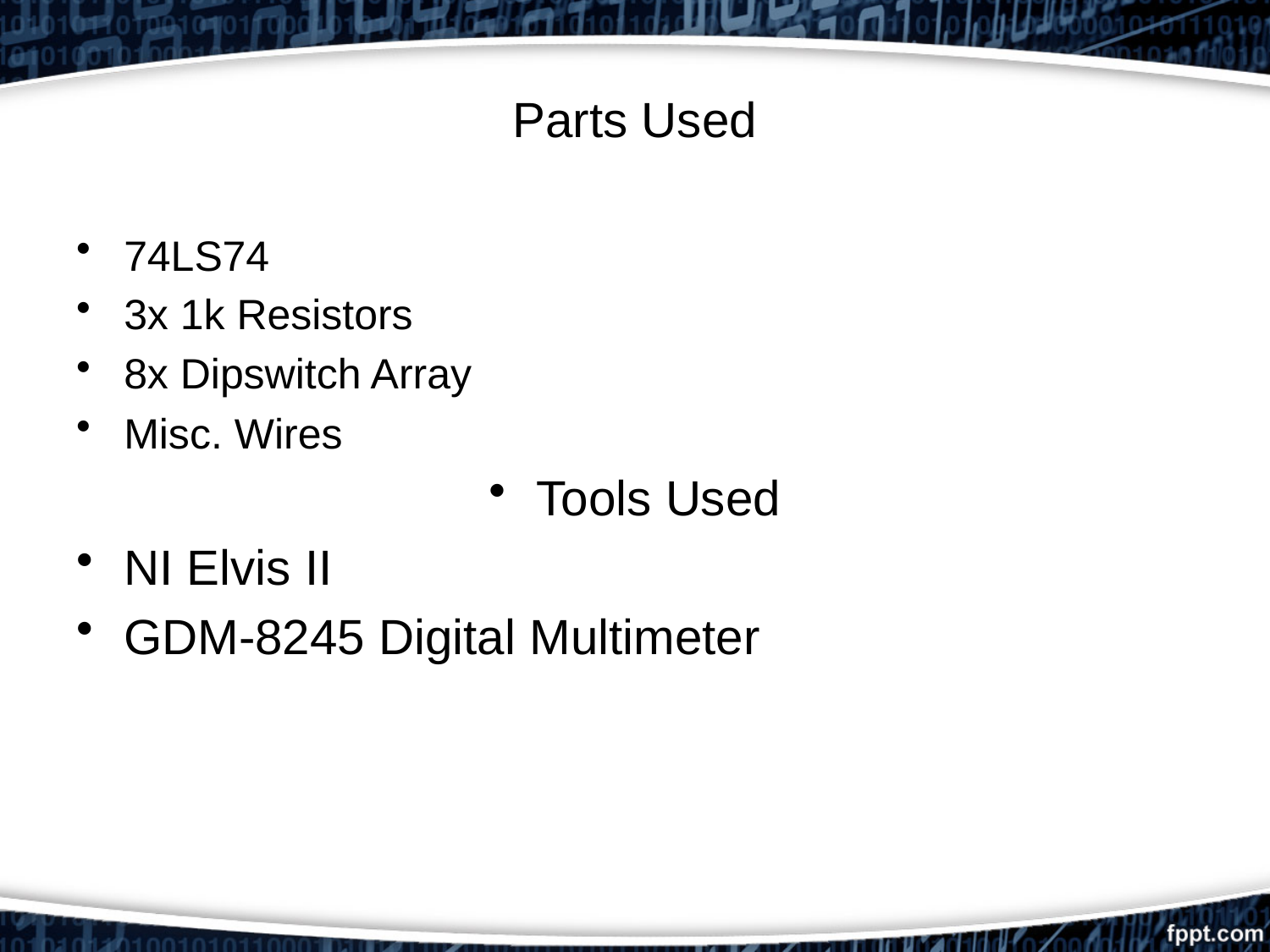

# Parts Used
74LS74
3x 1k Resistors
8x Dipswitch Array
Misc. Wires
Tools Used
NI Elvis II
GDM-8245 Digital Multimeter